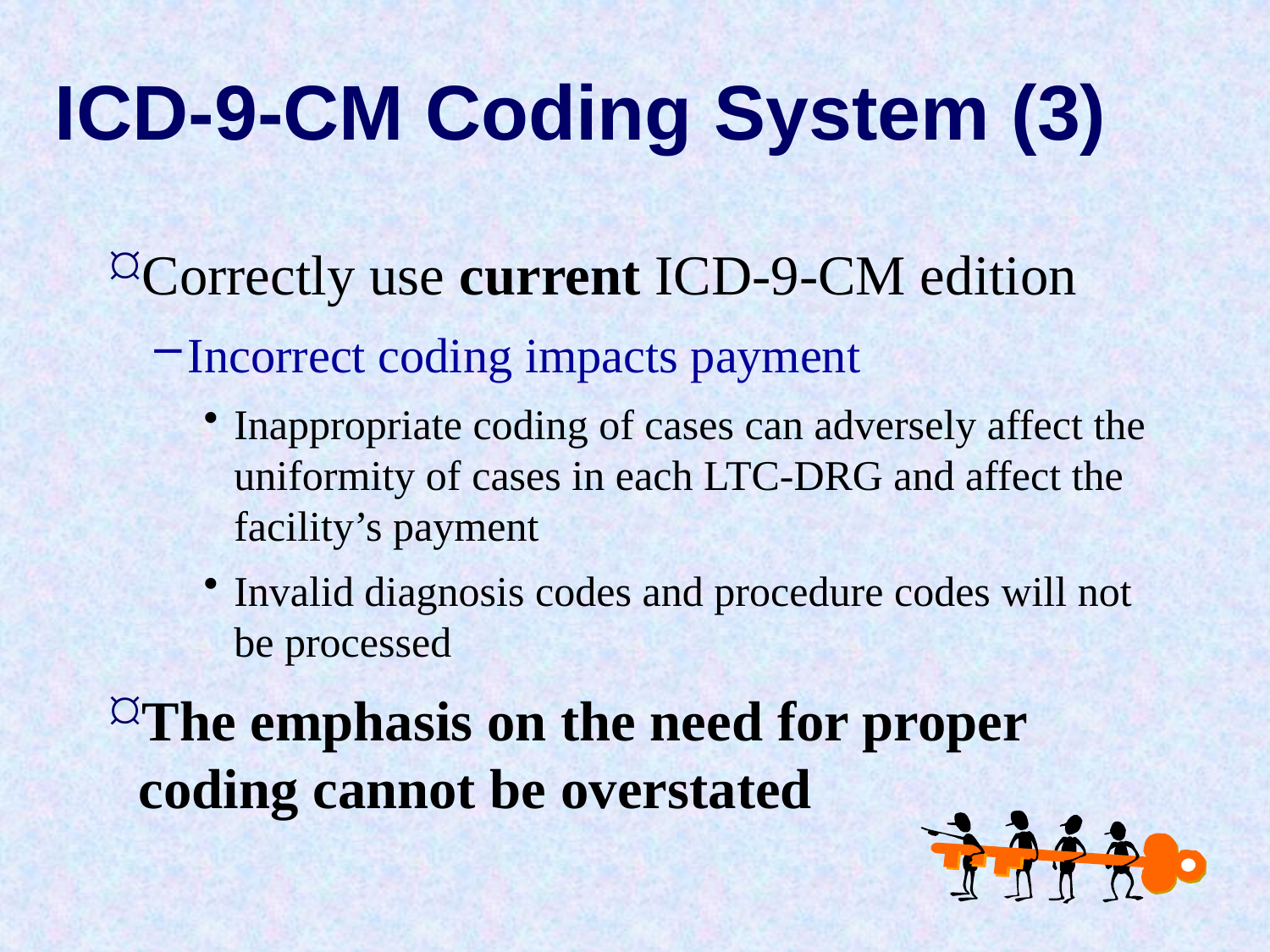

# ICD-9-CM Coding System (3)
Correctly use current ICD-9-CM edition
Incorrect coding impacts payment
Inappropriate coding of cases can adversely affect the uniformity of cases in each LTC-DRG and affect the facility’s payment
Invalid diagnosis codes and procedure codes will not be processed
The emphasis on the need for proper coding cannot be overstated